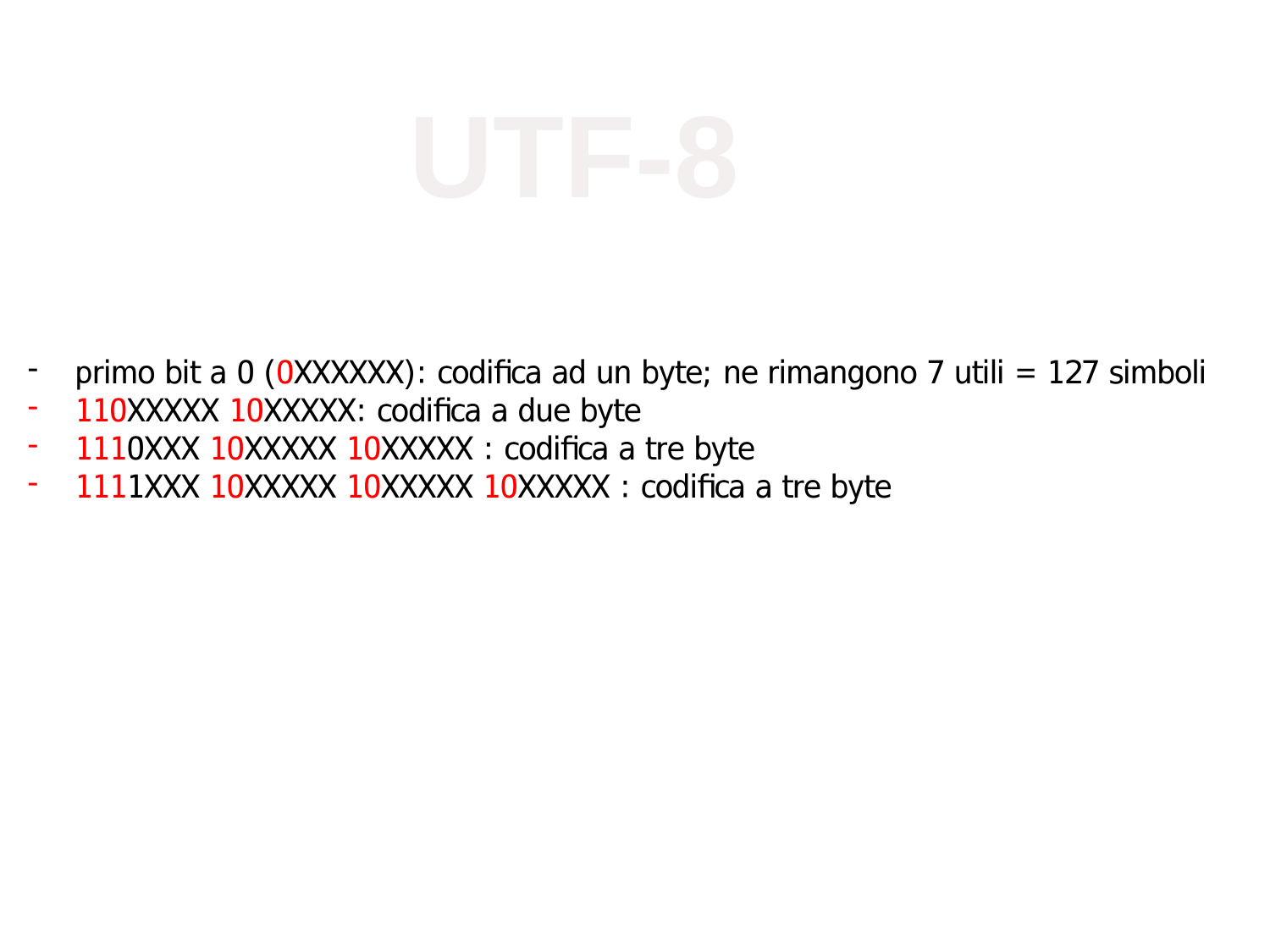

UTF-8
primo bit a 0 (0XXXXXX): codifica ad un byte; ne rimangono 7 utili = 127 simboli
110XXXXX 10XXXXX: codifica a due byte
1110XXX 10XXXXX 10XXXXX : codifica a tre byte
1111XXX 10XXXXX 10XXXXX 10XXXXX : codifica a tre byte